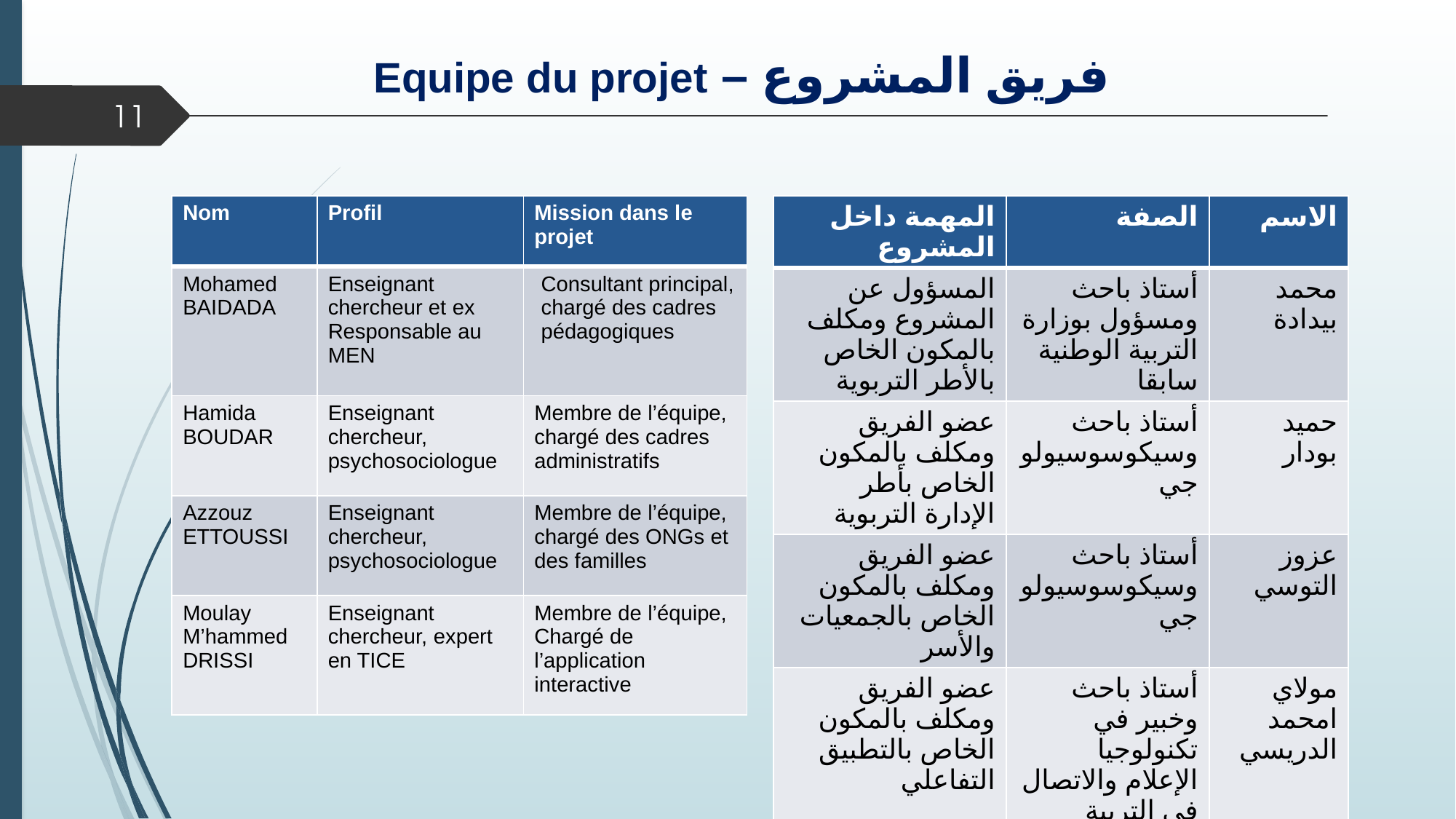

# فريق المشروع – Equipe du projet
11
| المهمة داخل المشروع | الصفة | الاسم |
| --- | --- | --- |
| المسؤول عن المشروع ومكلف بالمكون الخاص بالأطر التربوية | أستاذ باحث ومسؤول بوزارة التربية الوطنية سابقا | محمد بيدادة |
| عضو الفريق ومكلف بالمكون الخاص بأطر الإدارة التربوية | أستاذ باحث وسيكوسوسيولوجي | حميد بودار |
| عضو الفريق ومكلف بالمكون الخاص بالجمعيات والأسر | أستاذ باحث وسيكوسوسيولوجي | عزوز التوسي |
| عضو الفريق ومكلف بالمكون الخاص بالتطبيق التفاعلي | أستاذ باحث وخبير في تكنولوجيا الإعلام والاتصال في التربية | مولاي امحمد الدريسي |
| Nom | Profil | Mission dans le projet |
| --- | --- | --- |
| Mohamed BAIDADA | Enseignant chercheur et ex Responsable au MEN | Consultant principal, chargé des cadres pédagogiques |
| Hamida BOUDAR | Enseignant chercheur, psychosociologue | Membre de l’équipe, chargé des cadres administratifs |
| Azzouz ETTOUSSI | Enseignant chercheur, psychosociologue | Membre de l’équipe, chargé des ONGs et des familles |
| Moulay M’hammed DRISSI | Enseignant chercheur, expert en TICE | Membre de l’équipe, Chargé de l’application interactive |